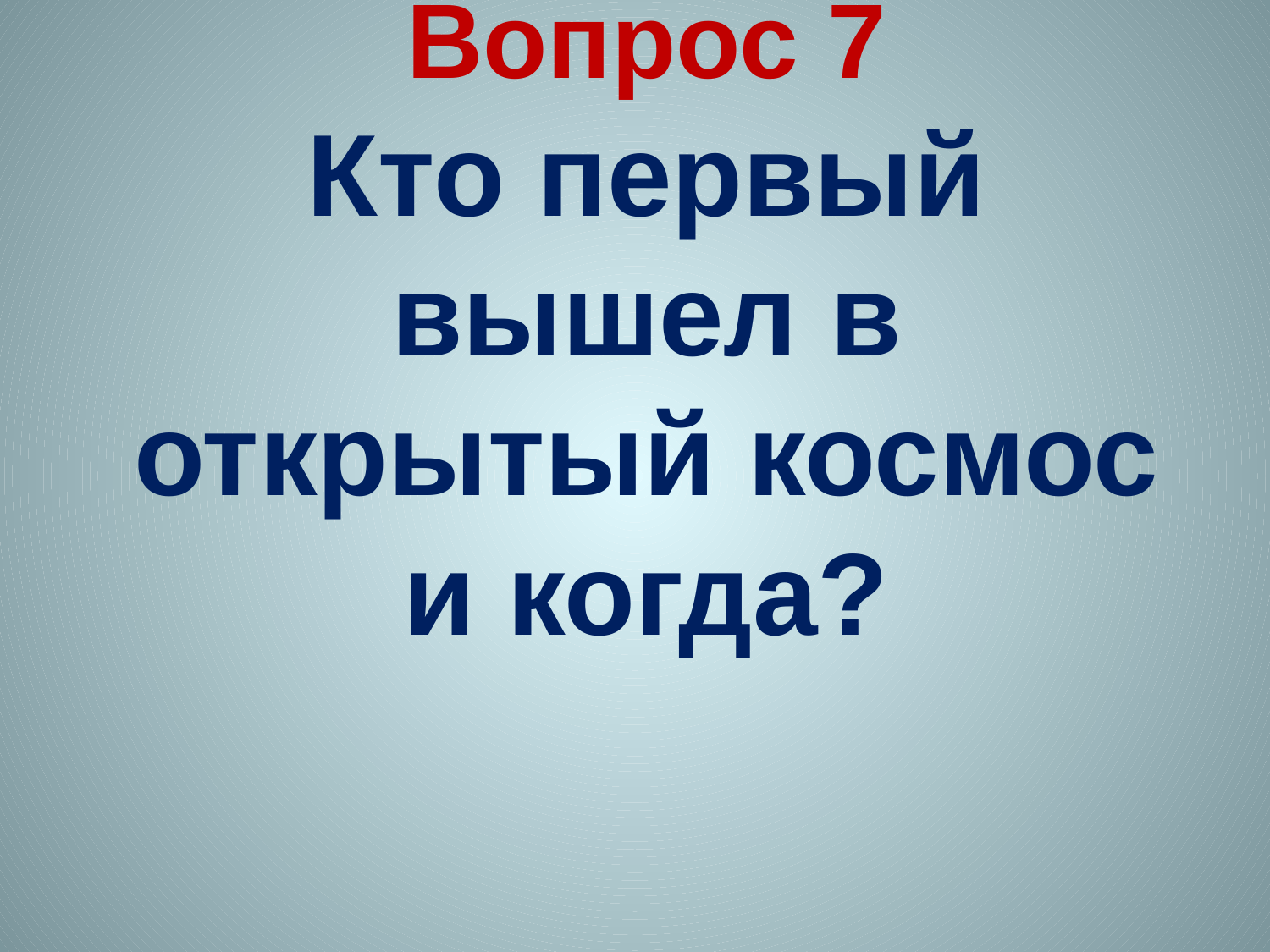

# Вопрос 7 Кто первый вышел в открытый космос и когда?